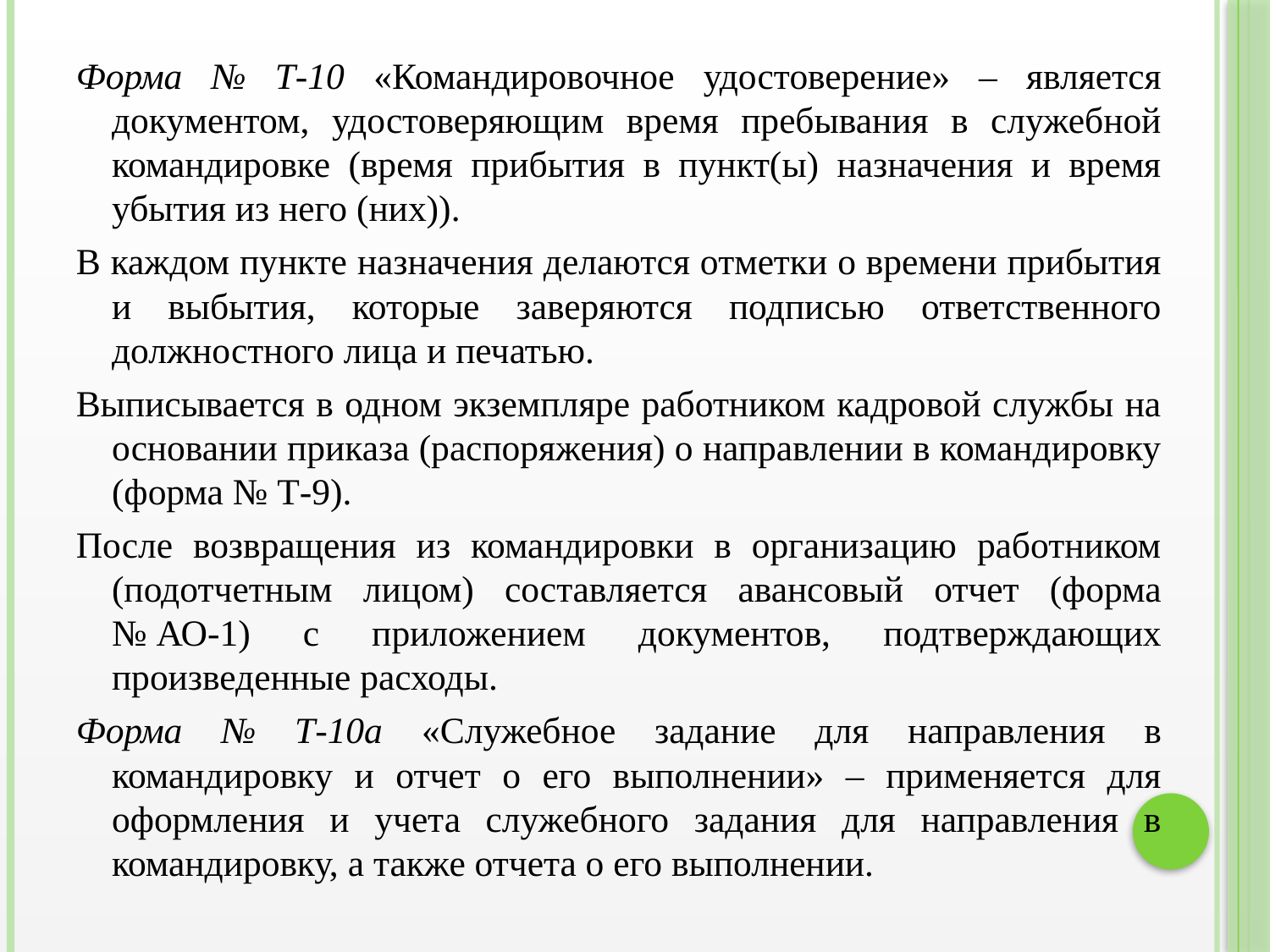

Форма № Т-10 «Командировочное удостоверение» – является документом, удостоверяющим время пребывания в служебной командировке (время прибытия в пункт(ы) назначения и время убытия из него (них)).
В каждом пункте назначения делаются отметки о времени прибытия и выбытия, которые заверяются подписью ответственного должностного лица и печатью.
Выписывается в одном экземпляре работником кадровой службы на основании приказа (распоряжения) о направлении в командировку (форма № Т-9).
После возвращения из командировки в организацию работником (подотчетным лицом) составляется авансовый отчет (форма № АО-1) с приложением документов, подтверждающих произведенные расходы.
Форма № Т-10а «Служебное задание для направления в командировку и отчет о его выполнении» – применяется для оформления и учета служебного задания для направления в командировку, а также отчета о его выполнении.